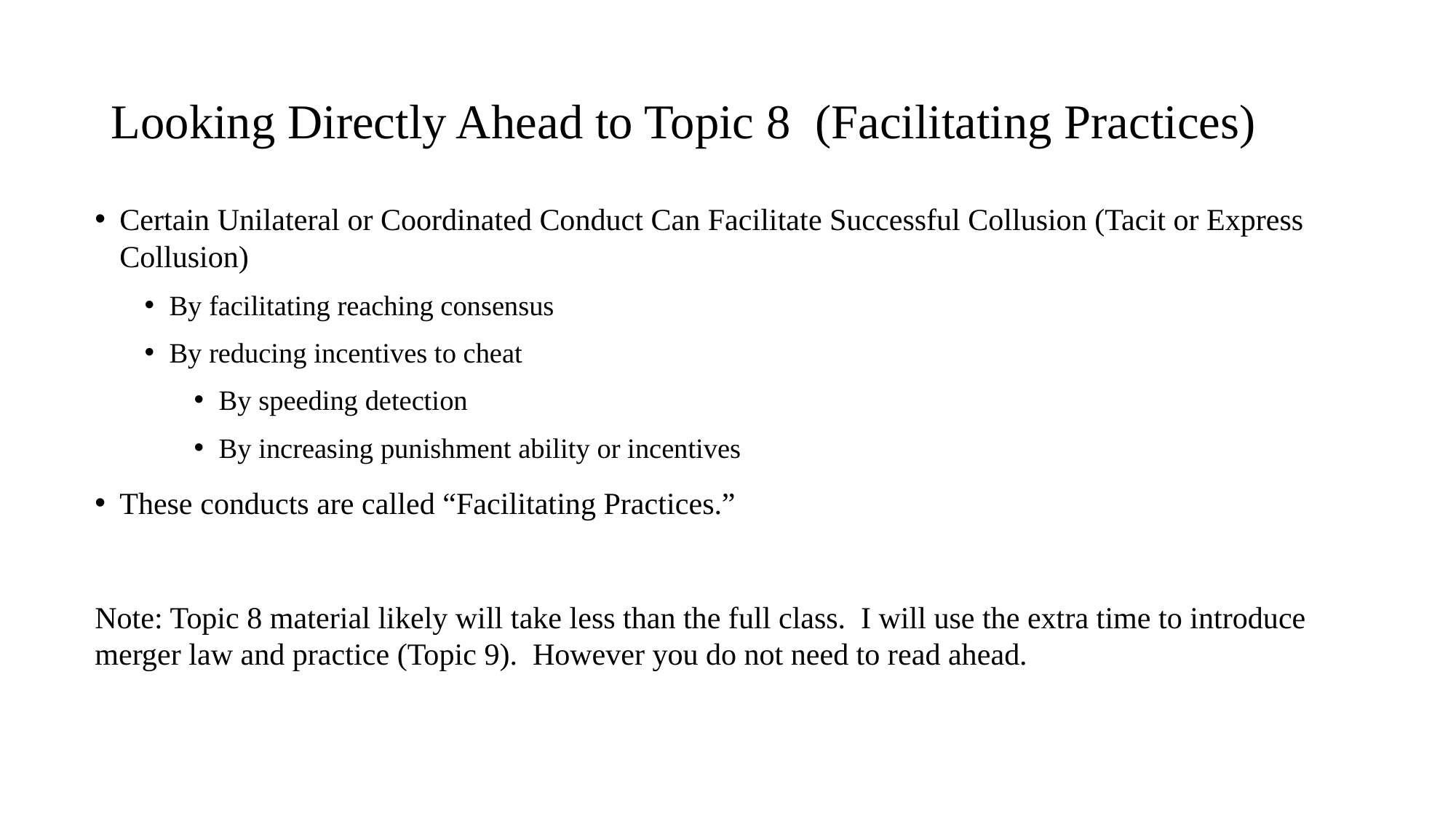

# Looking Directly Ahead to Topic 8  (Facilitating Practices)
Certain Unilateral or Coordinated Conduct Can Facilitate Successful Collusion (Tacit or Express Collusion)
By facilitating reaching consensus
By reducing incentives to cheat
By speeding detection
By increasing punishment ability or incentives
These conducts are called “Facilitating Practices.”

Note: Topic 8 material likely will take less than the full class.  I will use the extra time to introduce merger law and practice (Topic 9).  However you do not need to read ahead.